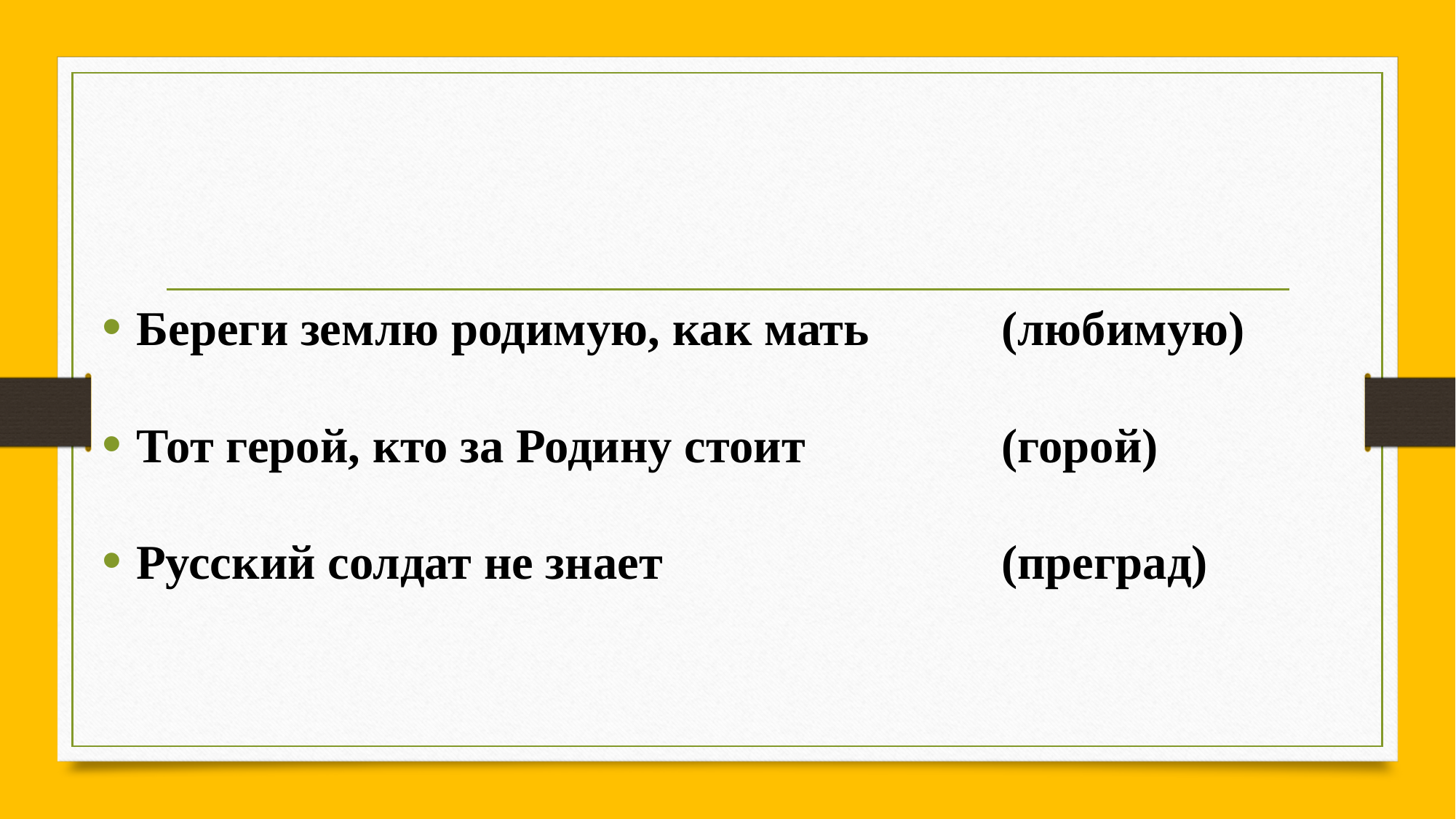

Береги землю родимую, как мать

Тот герой, кто за Родину стоит

Русский солдат не знает

(любимую)

(горой)

(преград)